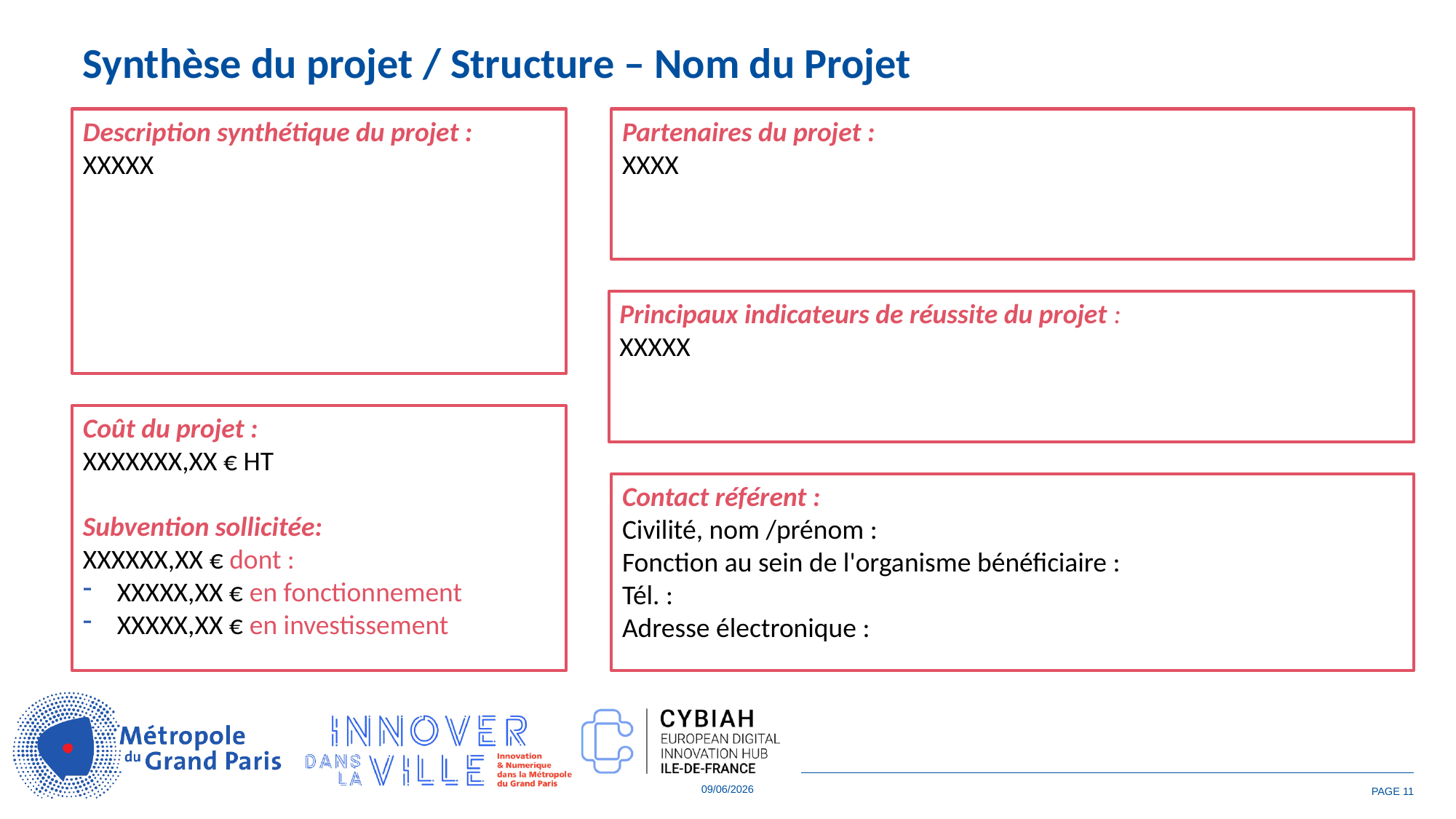

Synthèse du projet / Structure – Nom du Projet
Description synthétique du projet :
XXXXX
Partenaires du projet :
XXXX

Principaux indicateurs de réussite du projet :
XXXXX

Coût du projet :
XXXXXXX,XX € HT

Subvention sollicitée:
XXXXXX,XX € dont :
XXXXX,XX € en fonctionnement
XXXXX,XX € en investissement

Contact référent :
Civilité, nom /prénom :
Fonction au sein de l'organisme bénéficiaire :
Tél. :
Adresse électronique :

09/06/2026
PAGE 11